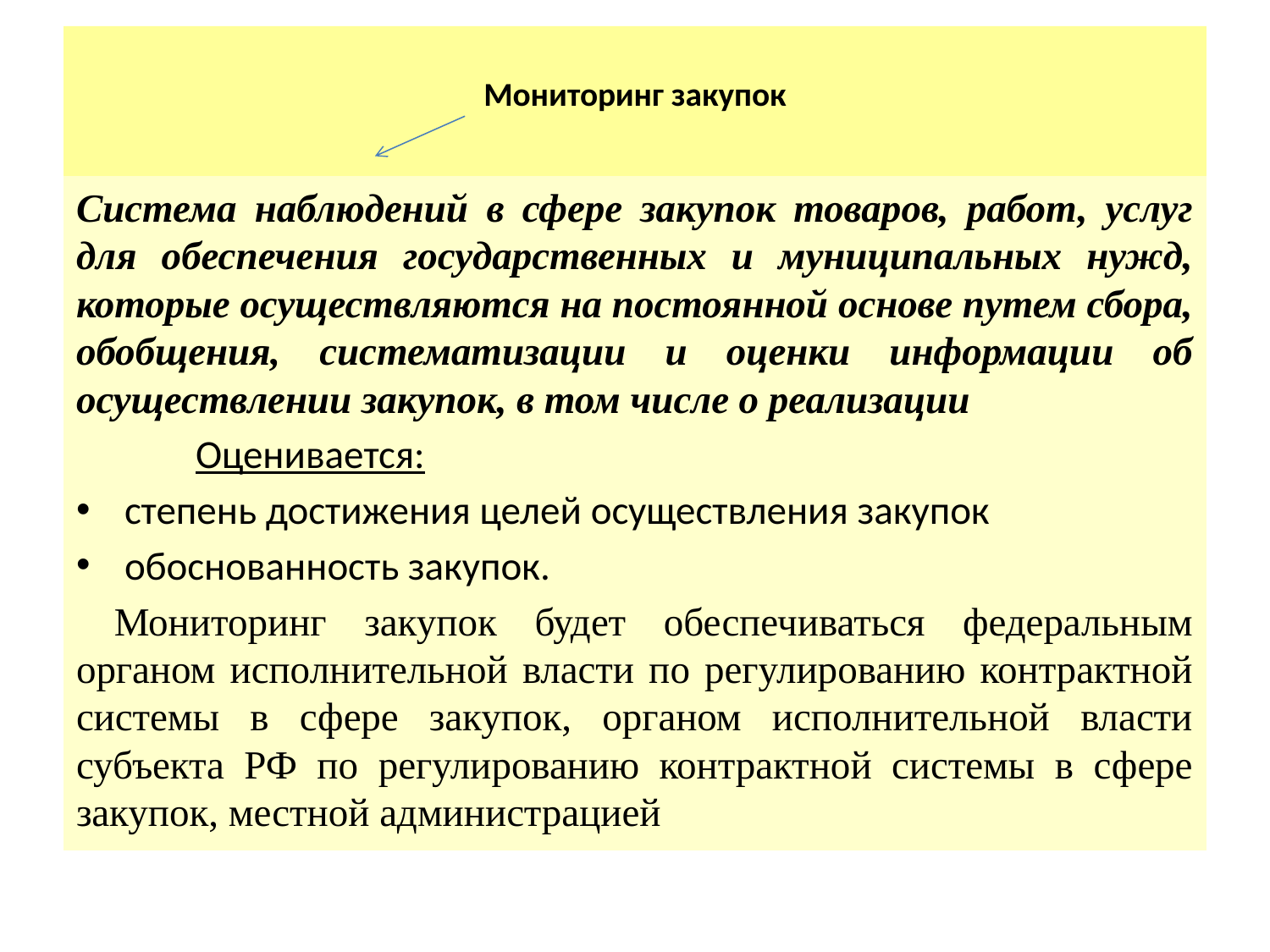

# Мониторинг закупок
Система наблюдений в сфере закупок товаров, работ, услуг для обеспечения государственных и муниципальных нужд, которые осуществляются на постоянной основе путем сбора, обобщения, систематизации и оценки информации об осуществлении закупок, в том числе о реализации
	Оценивается:
степень достижения целей осуществления закупок
обоснованность закупок.
 Мониторинг закупок будет обеспечиваться федеральным органом исполнительной власти по регулированию контрактной системы в сфере закупок, органом исполнительной власти субъекта РФ по регулированию контрактной системы в сфере закупок, местной администрацией